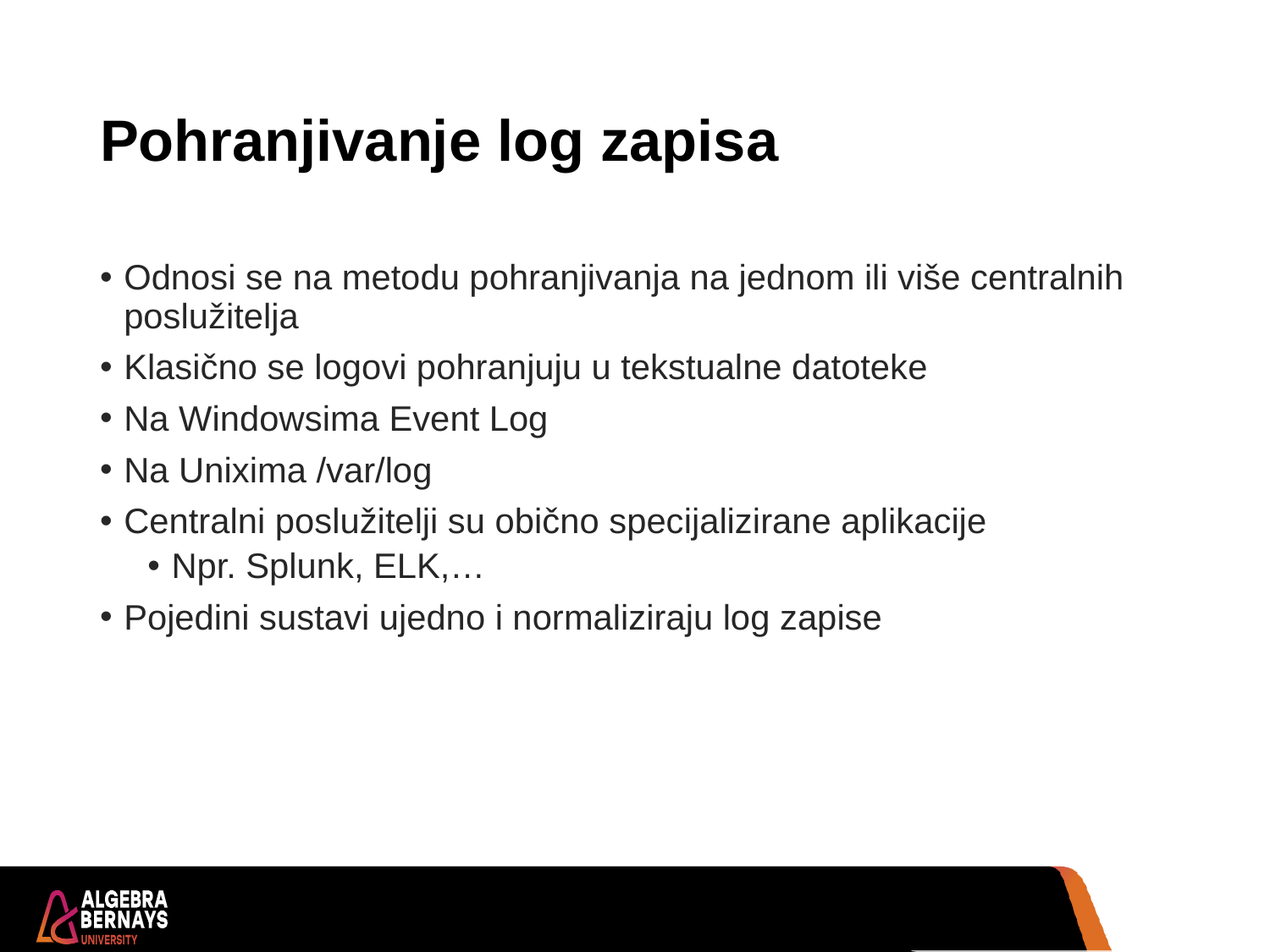

# Pohranjivanje log zapisa
Odnosi se na metodu pohranjivanja na jednom ili više centralnih poslužitelja
Klasično se logovi pohranjuju u tekstualne datoteke
Na Windowsima Event Log
Na Unixima /var/log
Centralni poslužitelji su obično specijalizirane aplikacije
Npr. Splunk, ELK,…
Pojedini sustavi ujedno i normaliziraju log zapise